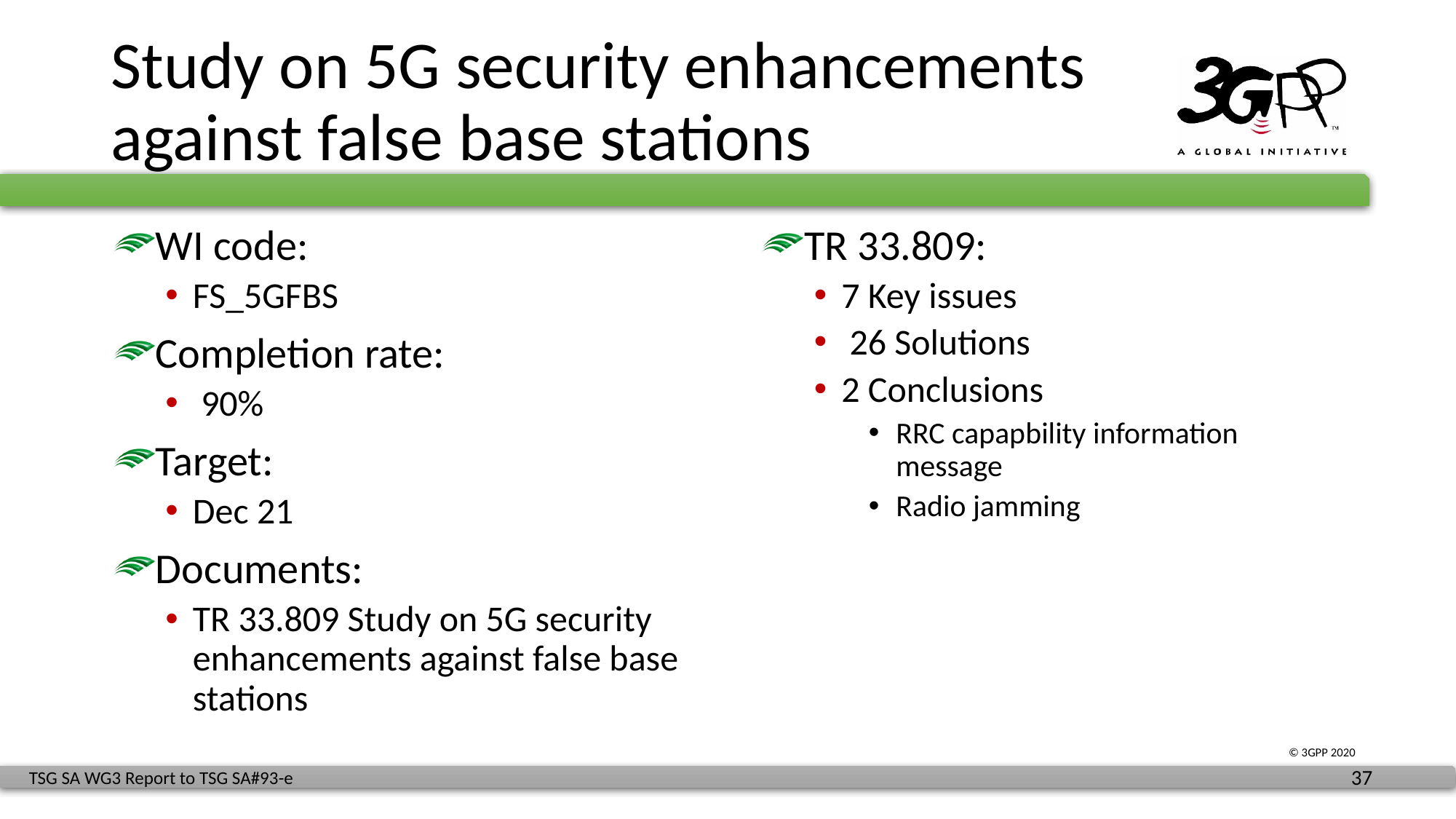

# Study on 5G security enhancements against false base stations
WI code:
FS_5GFBS
Completion rate:
 90%
Target:
Dec 21
Documents:
TR 33.809 Study on 5G security enhancements against false base stations

TR 33.809:
7 Key issues
 26 Solutions
2 Conclusions
RRC capapbility information message
Radio jamming